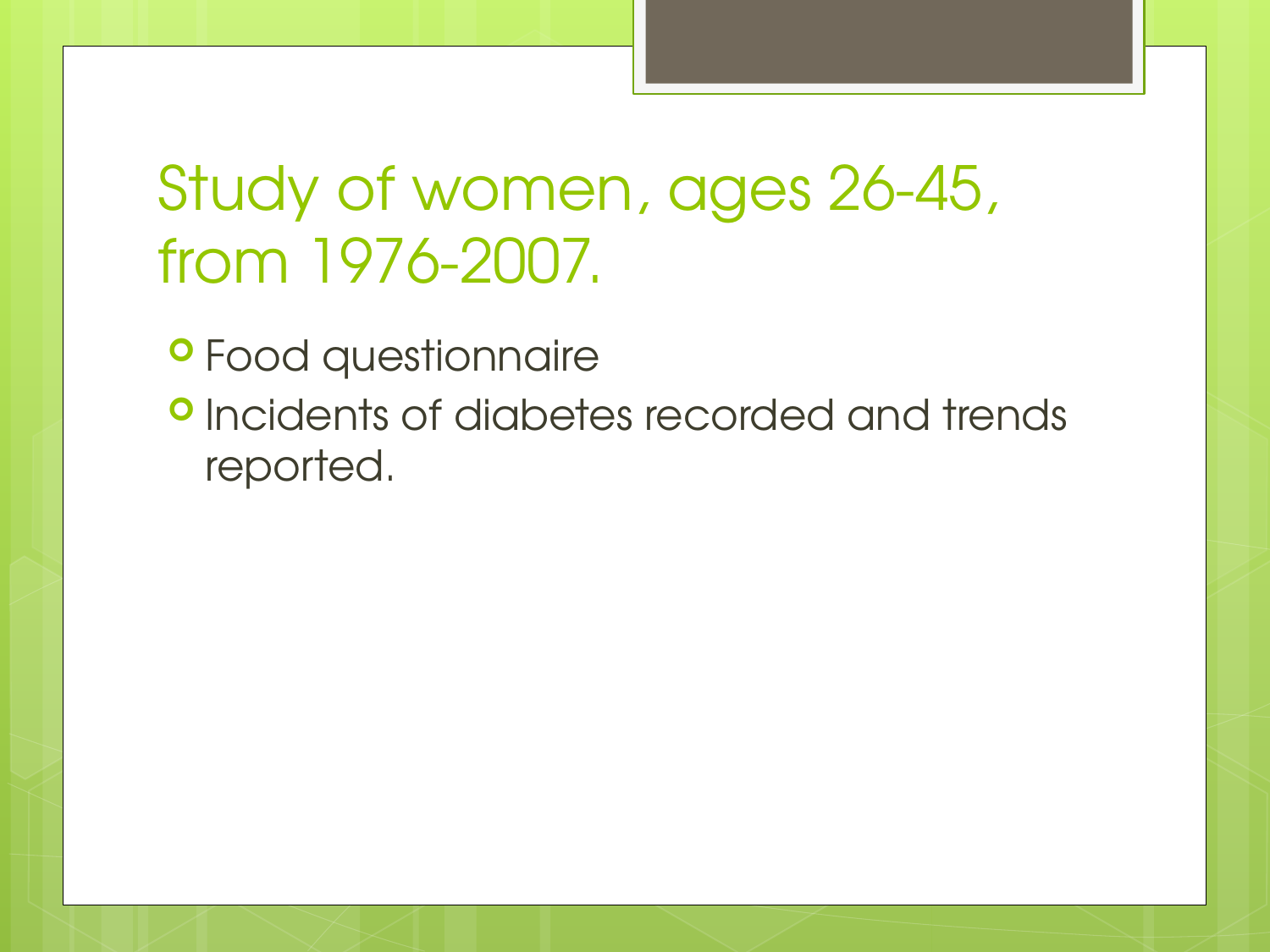

# Study of women, ages 26-45, from 1976-2007.
Food questionnaire
Incidents of diabetes recorded and trends reported.